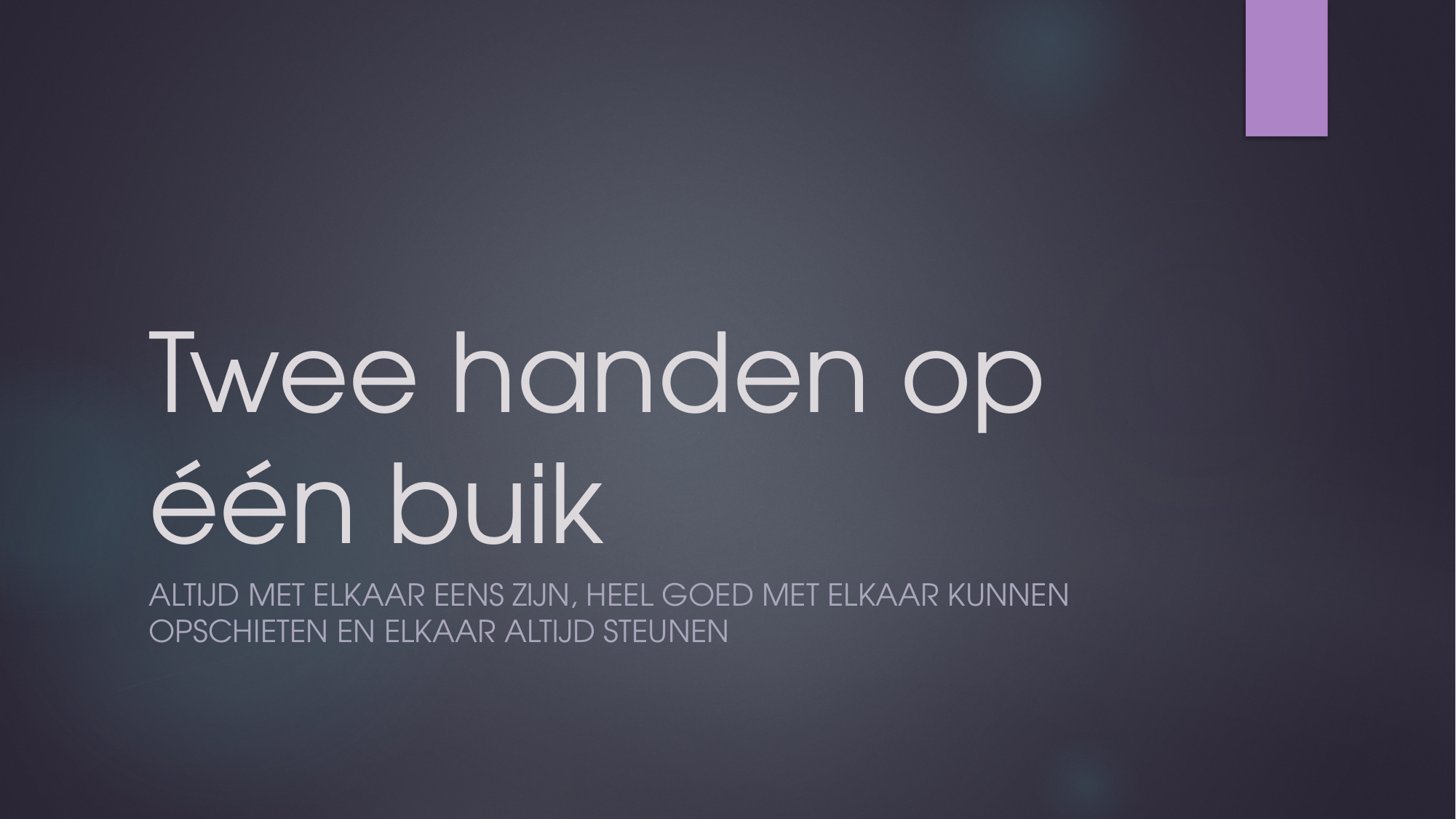

# Twee handen op één buik
altijd met elkaar eens zijn, heel goed met elkaar kunnen opschieten en elkaar altijd steunen